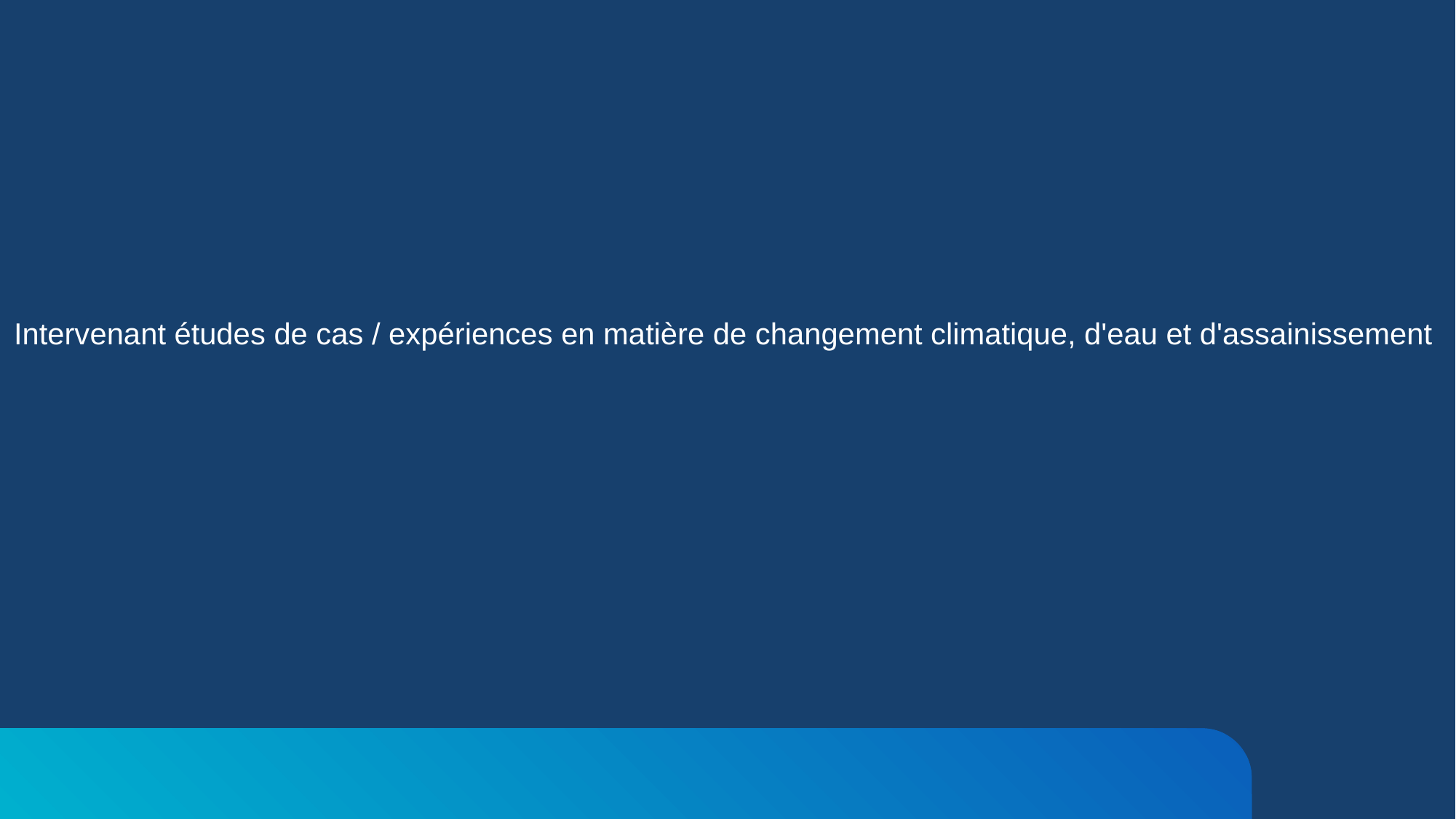

# Intervenant études de cas / expériences en matière de changement climatique, d'eau et d'assainissement